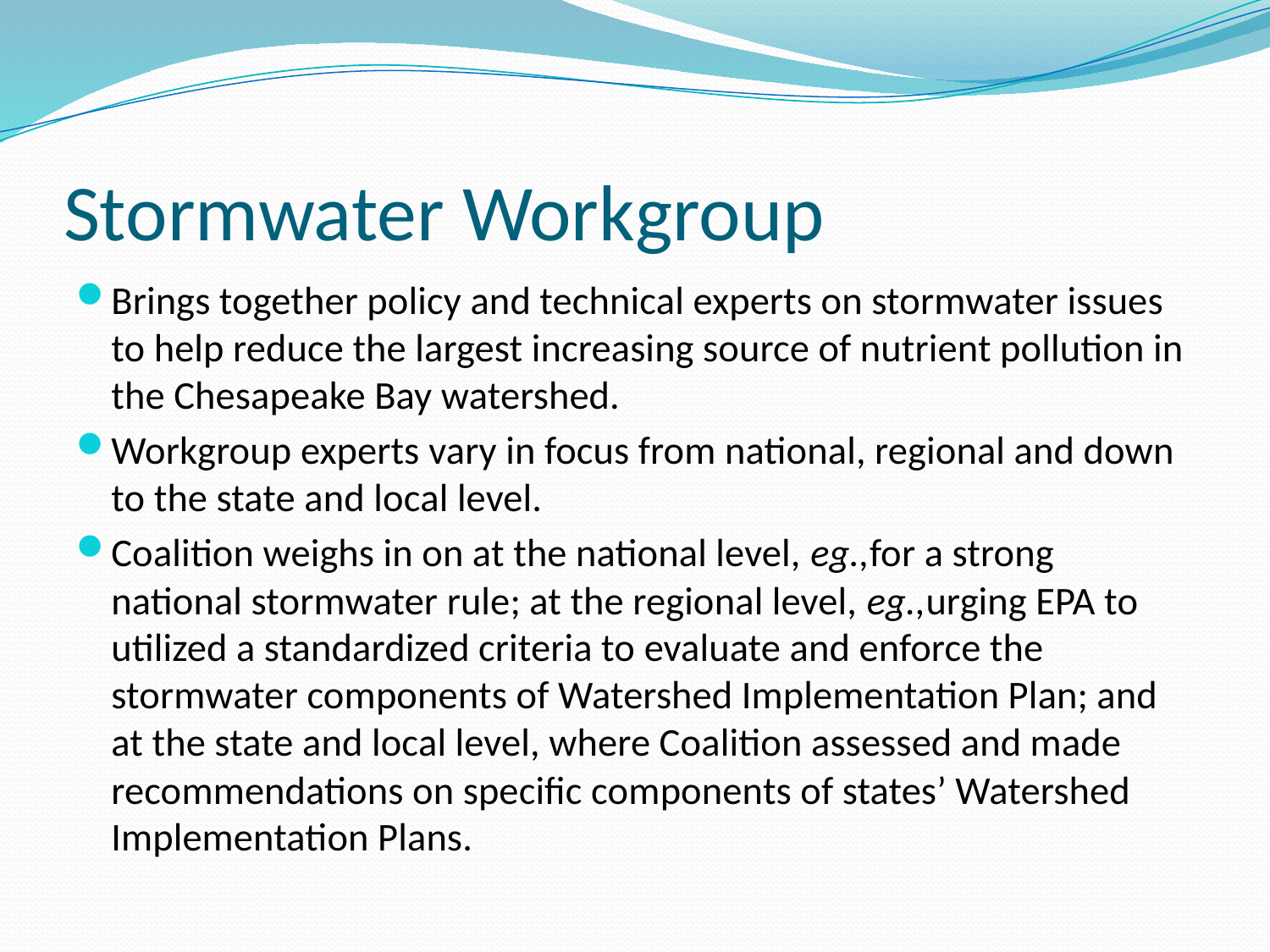

# Stormwater Workgroup
Brings together policy and technical experts on stormwater issues to help reduce the largest increasing source of nutrient pollution in the Chesapeake Bay watershed.
Workgroup experts vary in focus from national, regional and down to the state and local level.
Coalition weighs in on at the national level, eg.,for a strong national stormwater rule; at the regional level, eg.,urging EPA to utilized a standardized criteria to evaluate and enforce the stormwater components of Watershed Implementation Plan; and at the state and local level, where Coalition assessed and made recommendations on specific components of states’ Watershed Implementation Plans.